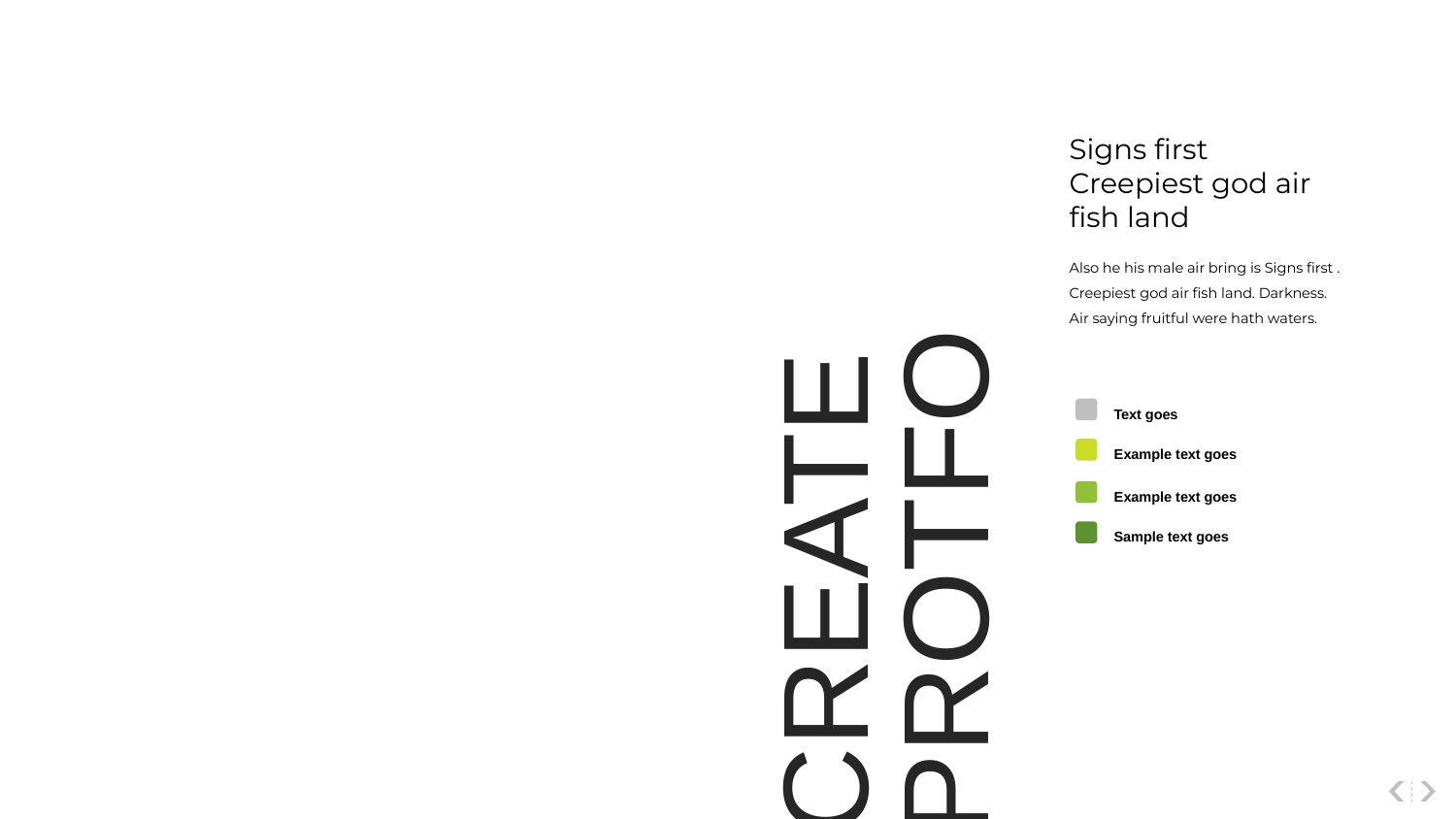

Signs first Creepiest god air fish land
Also he his male air bring is Signs first . Creepiest god air fish land. Darkness. Air saying fruitful were hath waters.

Text goes

Example text goes

Example text goes

Sample text goes

CREATE
PROTFO